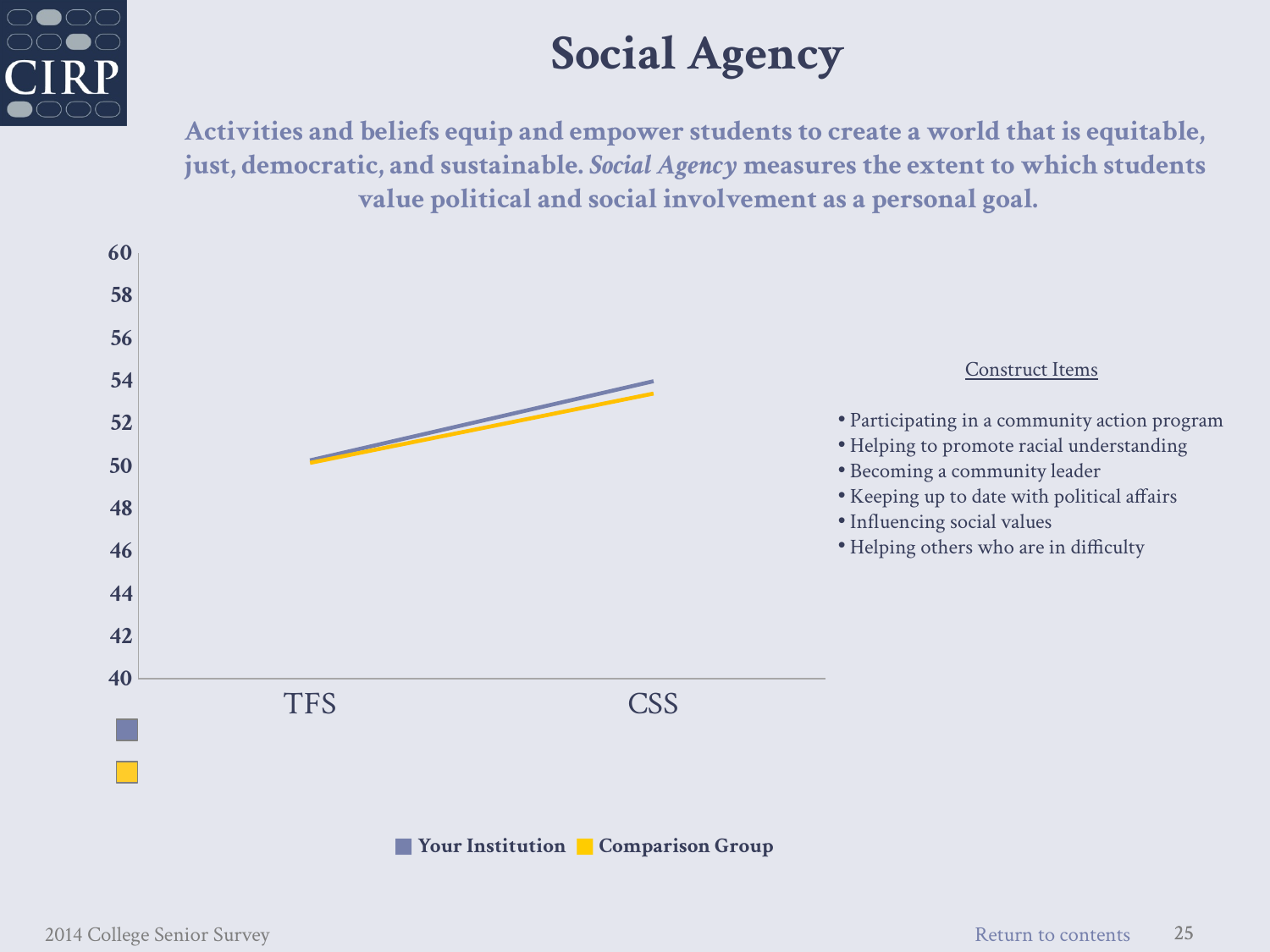

Social Agency
Activities and beliefs equip and empower students to create a world that is equitable,
just, democratic, and sustainable. Social Agency measures the extent to which students
value political and social involvement as a personal goal.

### Chart

| Category | i | c |
|---|---|---|
| TFS | 50.26 | 50.14 |
| CSS | 53.98 | 53.4 |
	Construct Items

 Participating in a community action program
 Helping to promote racial understanding
 Becoming a community leader
 Keeping up to date with political affairs
 Influencing social values
 Helping others who are in difficulty

■ Your Institution  ■ Comparison Group
2014 College Senior Survey
25
25